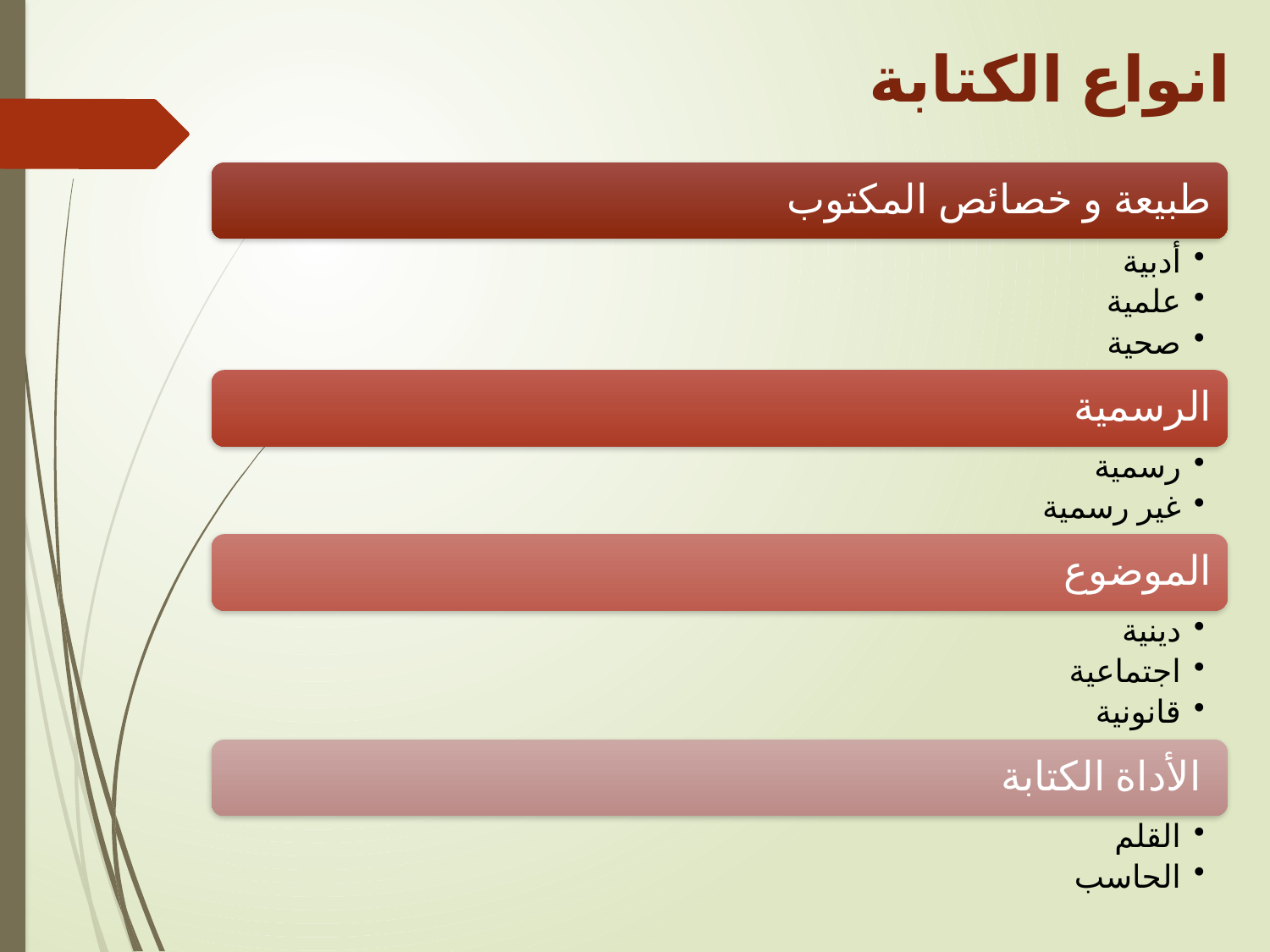

# انواع الكتابة
طبيعة و خصائص المكتوب
أدبية
علمية
صحية
الرسمية
رسمية
غير رسمية
الموضوع
دينية
اجتماعية
قانونية
 الأداة الكتابة
القلم
الحاسب